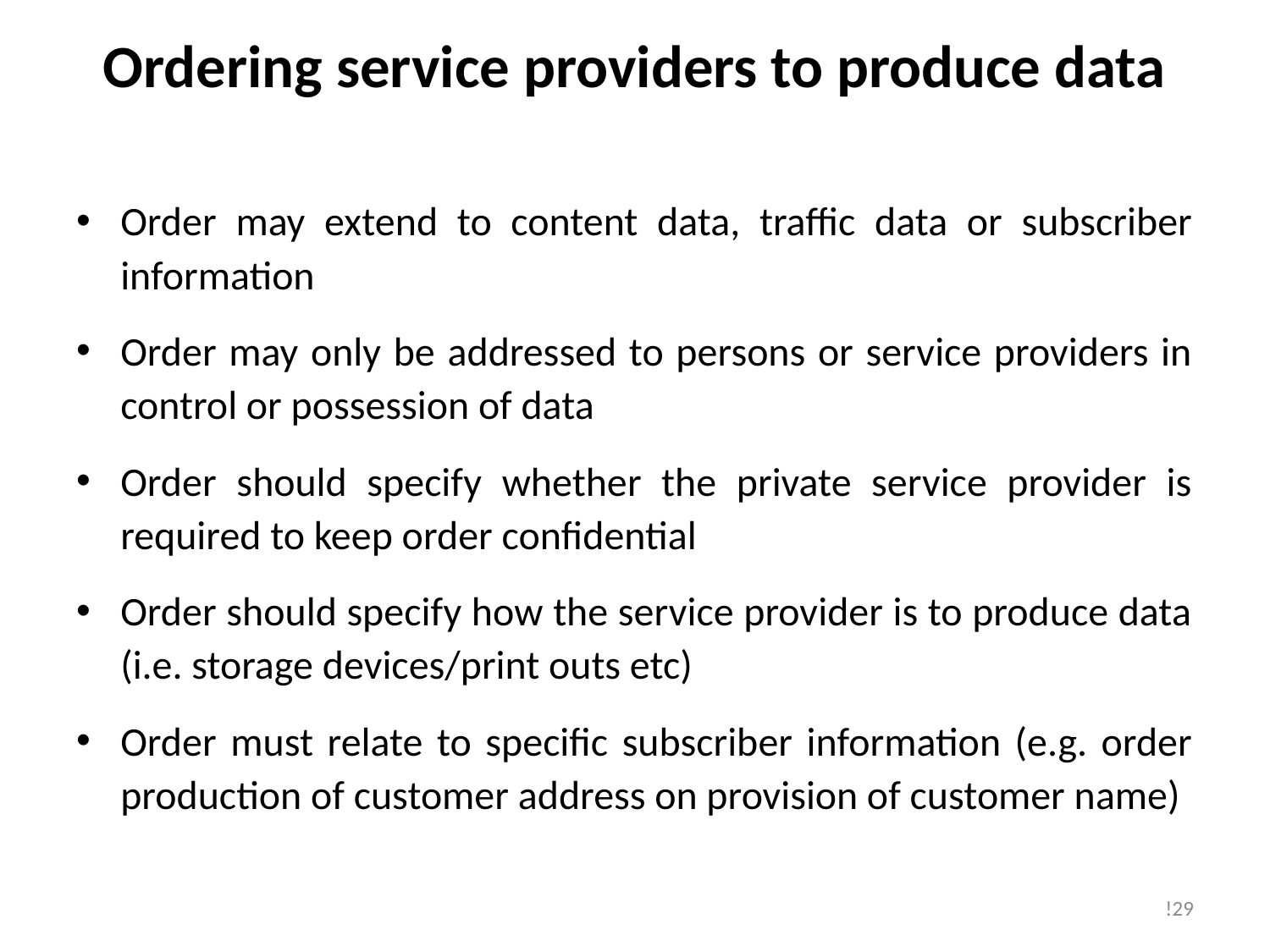

# Ordering service providers to produce data
Order may extend to content data, traffic data or subscriber information
Order may only be addressed to persons or service providers in control or possession of data
Order should specify whether the private service provider is required to keep order confidential
Order should specify how the service provider is to produce data (i.e. storage devices/print outs etc)
Order must relate to specific subscriber information (e.g. order production of customer address on provision of customer name)

!29